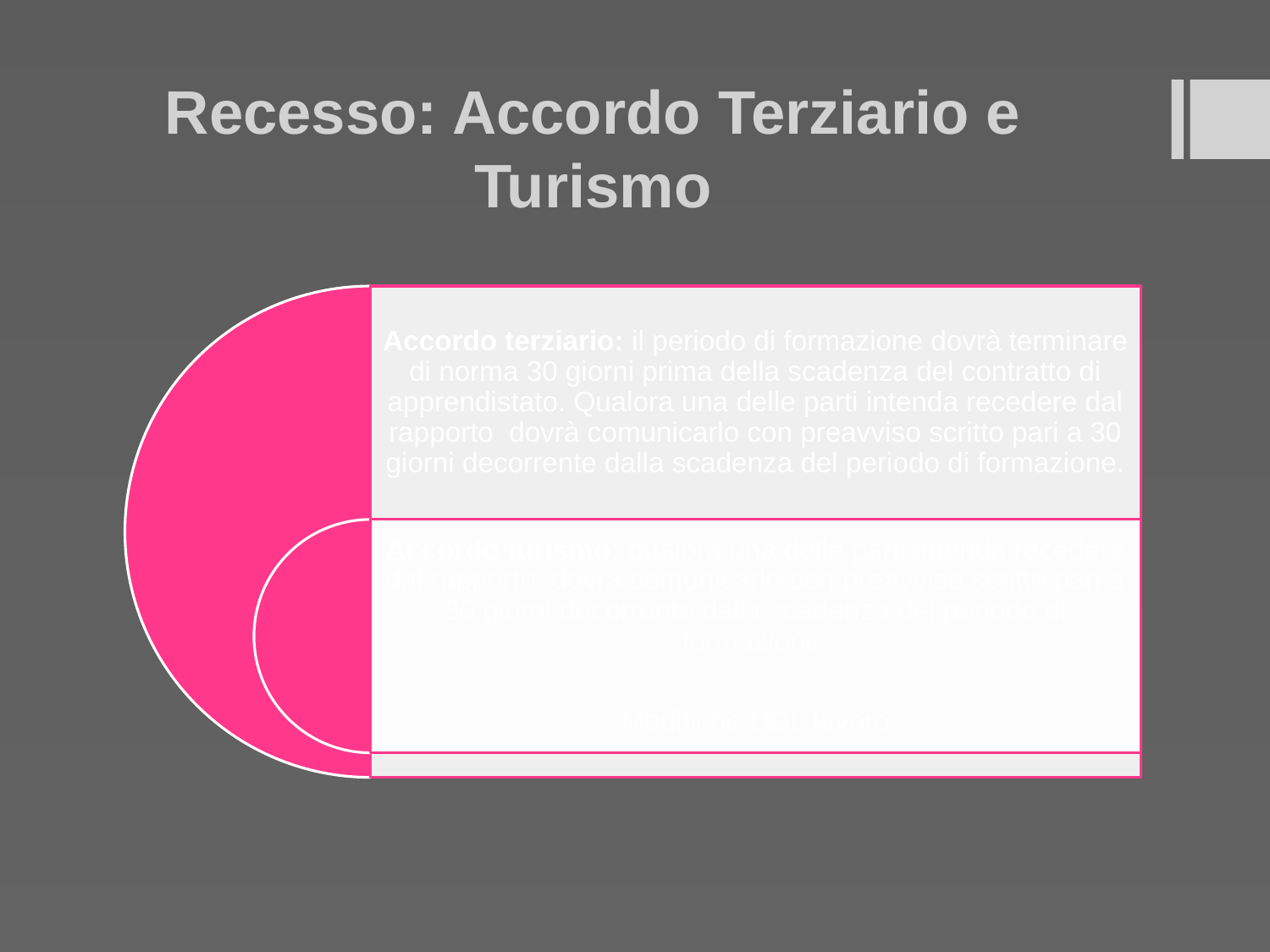

# Recesso: Accordo Terziario e Turismo
Accordo terziario: il periodo di formazione dovrà terminare di norma 30 giorni prima della scadenza del contratto di apprendistato. Qualora una delle parti intenda recedere dal rapporto  dovrà comunicarlo con preavviso scritto pari a 30 giorni decorrente dalla scadenza del periodo di formazione.
Accordo turismo: qualora una delle parti intenda recedere dal rapporto  dovrà comunicarlo con preavviso scritto pari a 30 giorni decorrente dalla scadenza del periodo di formazione.

Modifiche DDL lavoro